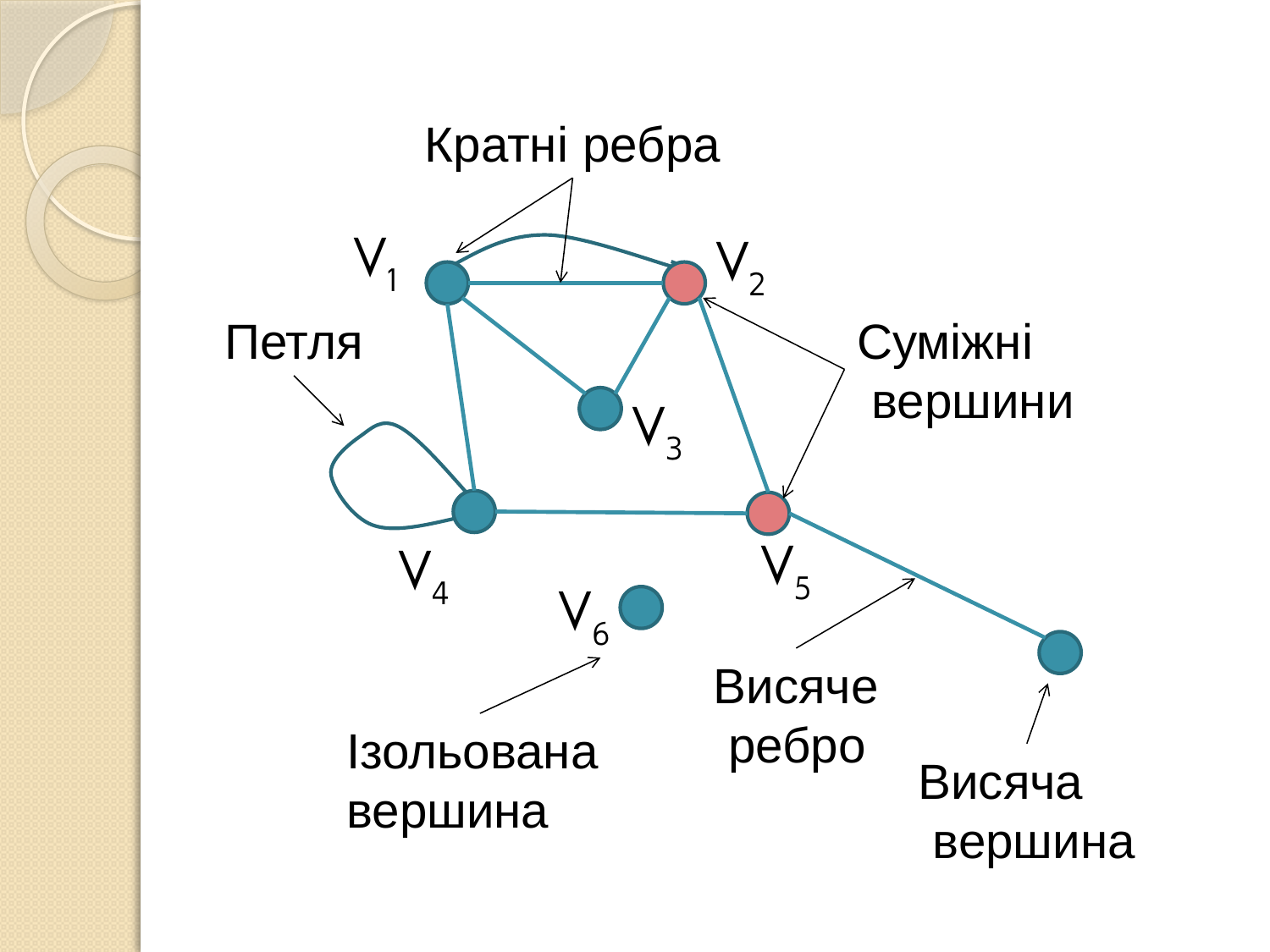

Кратні ребра
V1
V2

Петля
Суміжні
 вершини
V3

V5
V4
V6

Висяче
 ребро
Ізольована
вершина
Висяча
 вершина